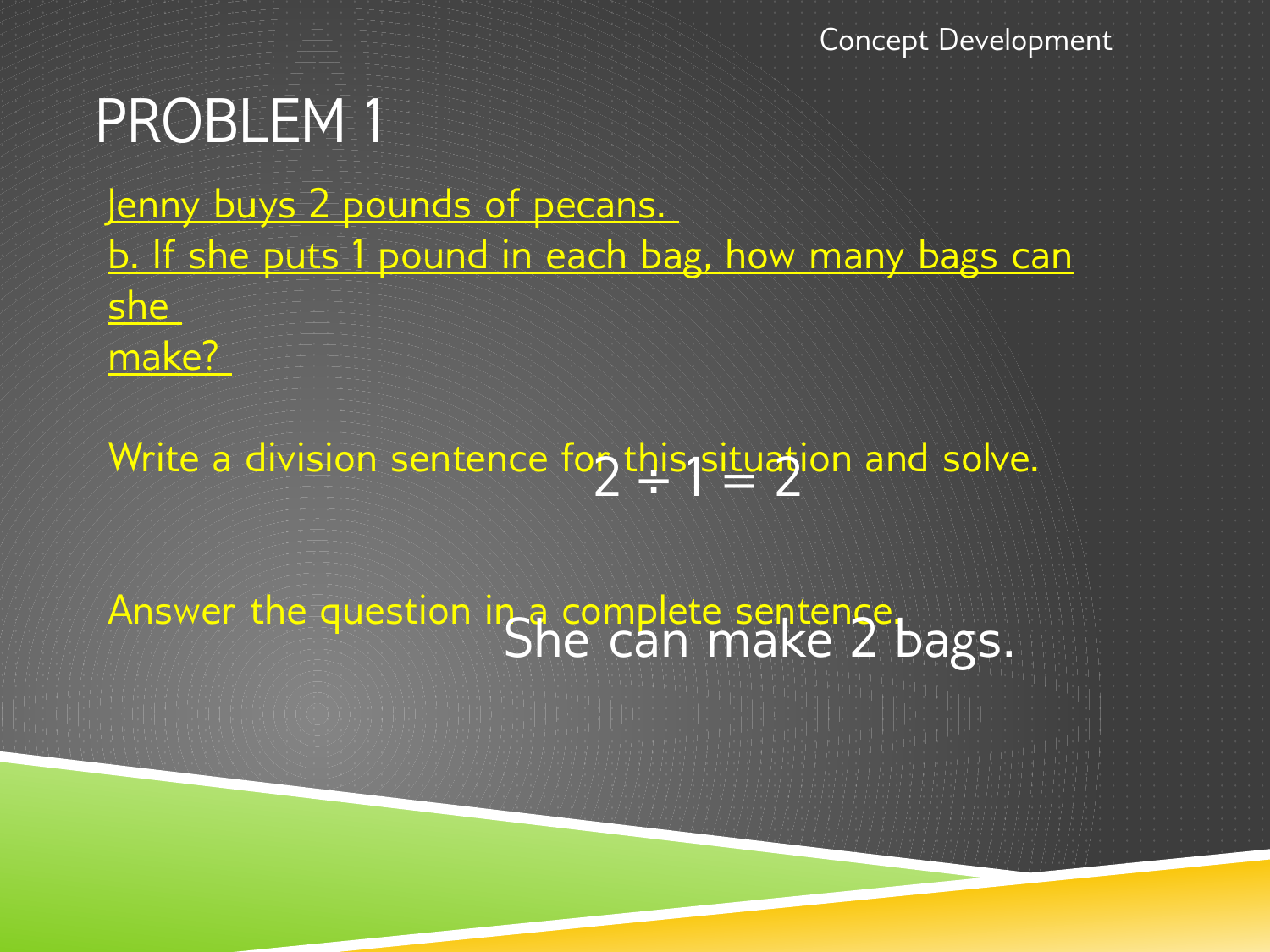

Concept Development
# Problem 1
Jenny buys 2 pounds of pecans.
b. If she puts 1 pound in each bag, how many bags can she
make?

Write a division sentence for this situation and solve.

Answer the question in a complete sentence.
2 ÷ 1 = 2
She can make 2 bags.